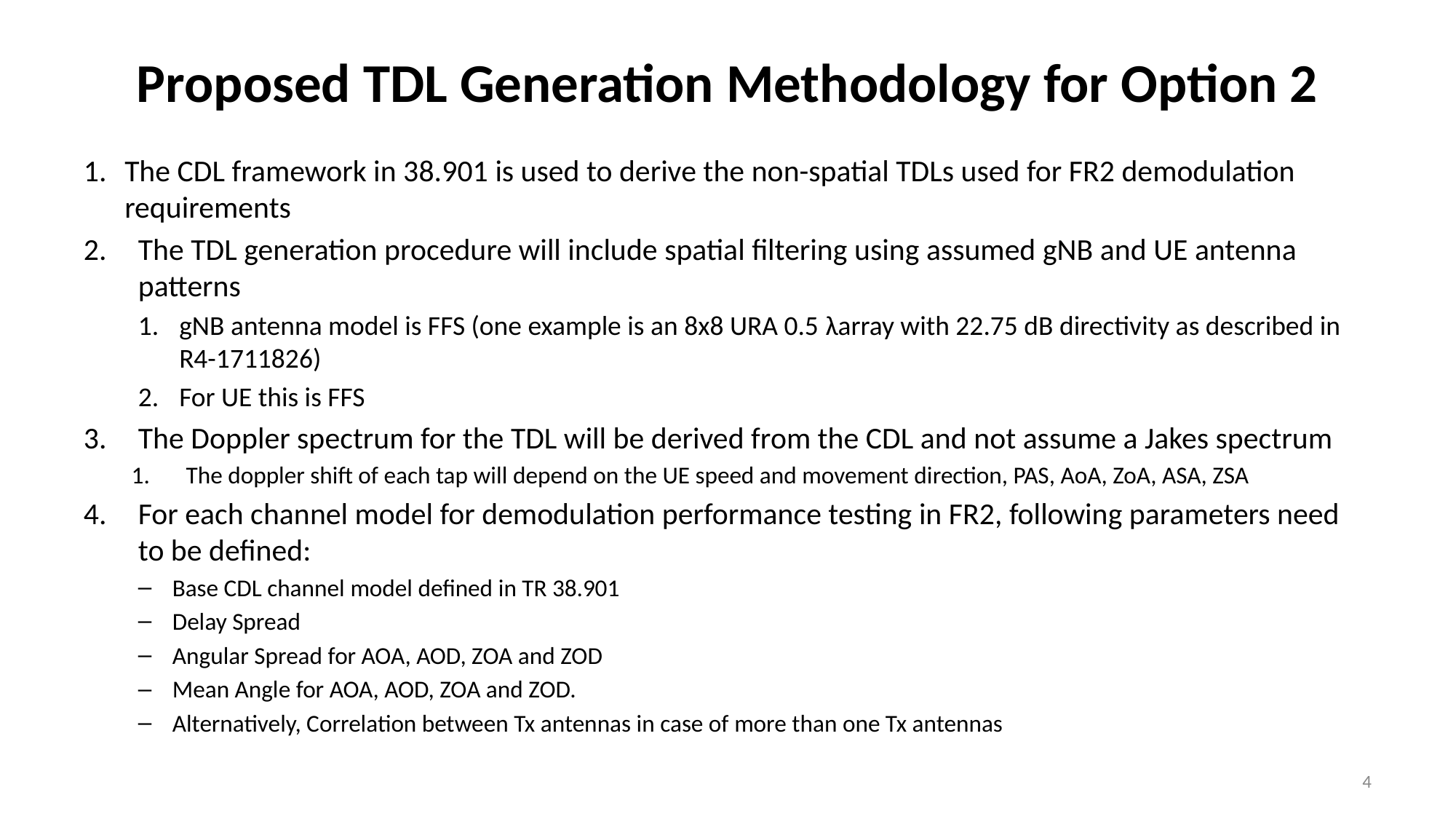

# Proposed TDL Generation Methodology for Option 2
The CDL framework in 38.901 is used to derive the non-spatial TDLs used for FR2 demodulation requirements
The TDL generation procedure will include spatial filtering using assumed gNB and UE antenna patterns
gNB antenna model is FFS (one example is an 8x8 URA 0.5 λarray with 22.75 dB directivity as described in R4-1711826)
For UE this is FFS
The Doppler spectrum for the TDL will be derived from the CDL and not assume a Jakes spectrum
The doppler shift of each tap will depend on the UE speed and movement direction, PAS, AoA, ZoA, ASA, ZSA
For each channel model for demodulation performance testing in FR2, following parameters need to be defined:
Base CDL channel model defined in TR 38.901
Delay Spread
Angular Spread for AOA, AOD, ZOA and ZOD
Mean Angle for AOA, AOD, ZOA and ZOD.
Alternatively, Correlation between Tx antennas in case of more than one Tx antennas

4